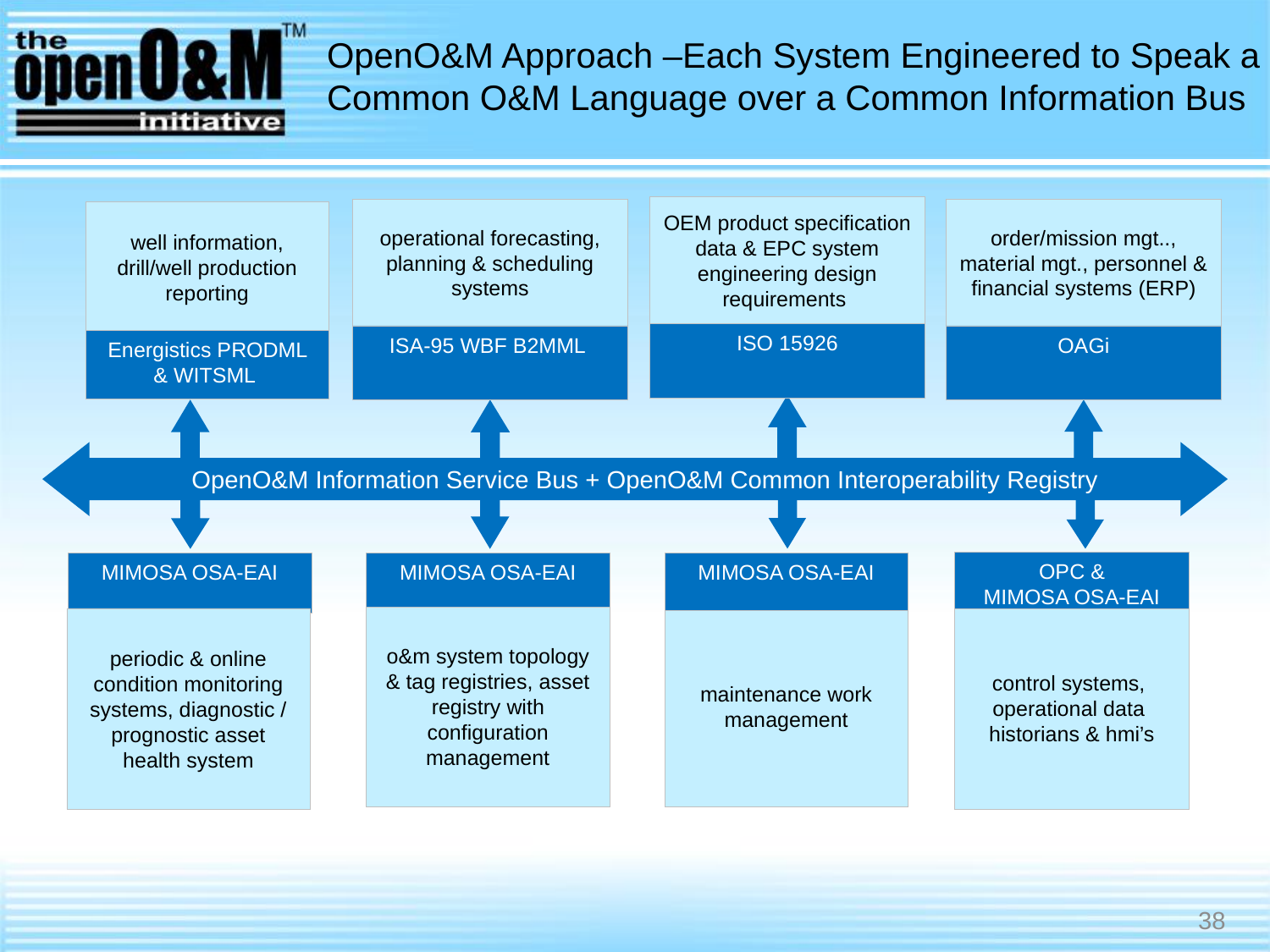

OpenO&M Approach –Each System Engineered to Speak a Common O&M Language over a Common Information Bus
OEM product specification data & EPC system engineering design requirements
operational forecasting, planning & scheduling systems
order/mission mgt.., material mgt., personnel & financial systems (ERP)
well information, drill/well production reporting
ISO 15926

ISA-95 WBF B2MML
OAGi
Energistics PRODML & WITSML

   OpenO&M Information Service Bus + OpenO&M Common Interoperability Registry

OPC &
MIMOSA OSA-EAI
MIMOSA OSA-EAI
MIMOSA OSA-EAI
MIMOSA OSA-EAI
control systems,
operational data
historians & hmi’s
o&m system topology & tag registries, asset registry with configuration management
maintenance work management
periodic & online condition monitoring systems, diagnostic / prognostic asset health system
38